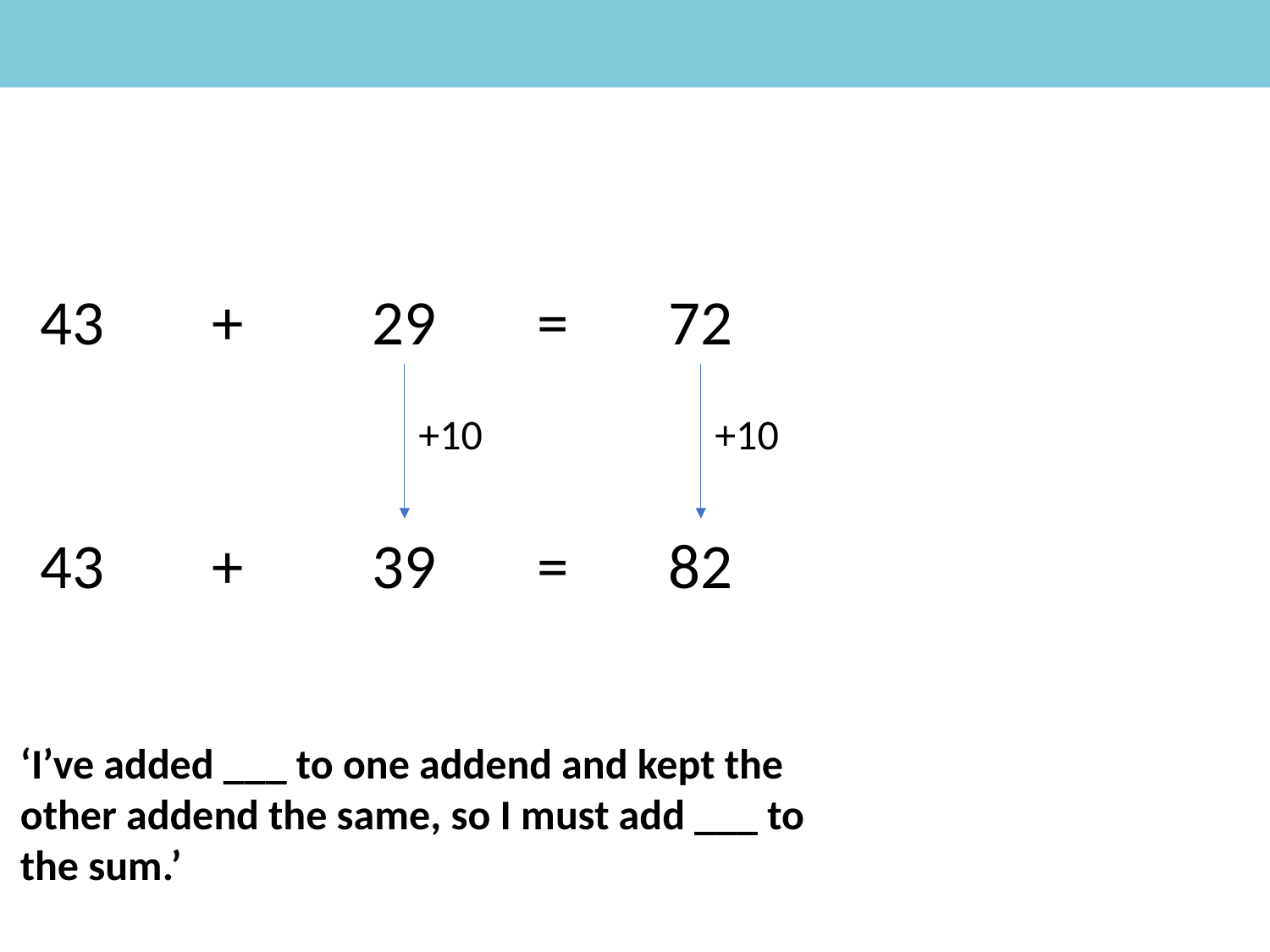

29
=
72
+
43
+10
+10
39
=
82
+
43
‘I’ve added ___ to one addend and kept the other addend the same, so I must add ___ to the sum.’